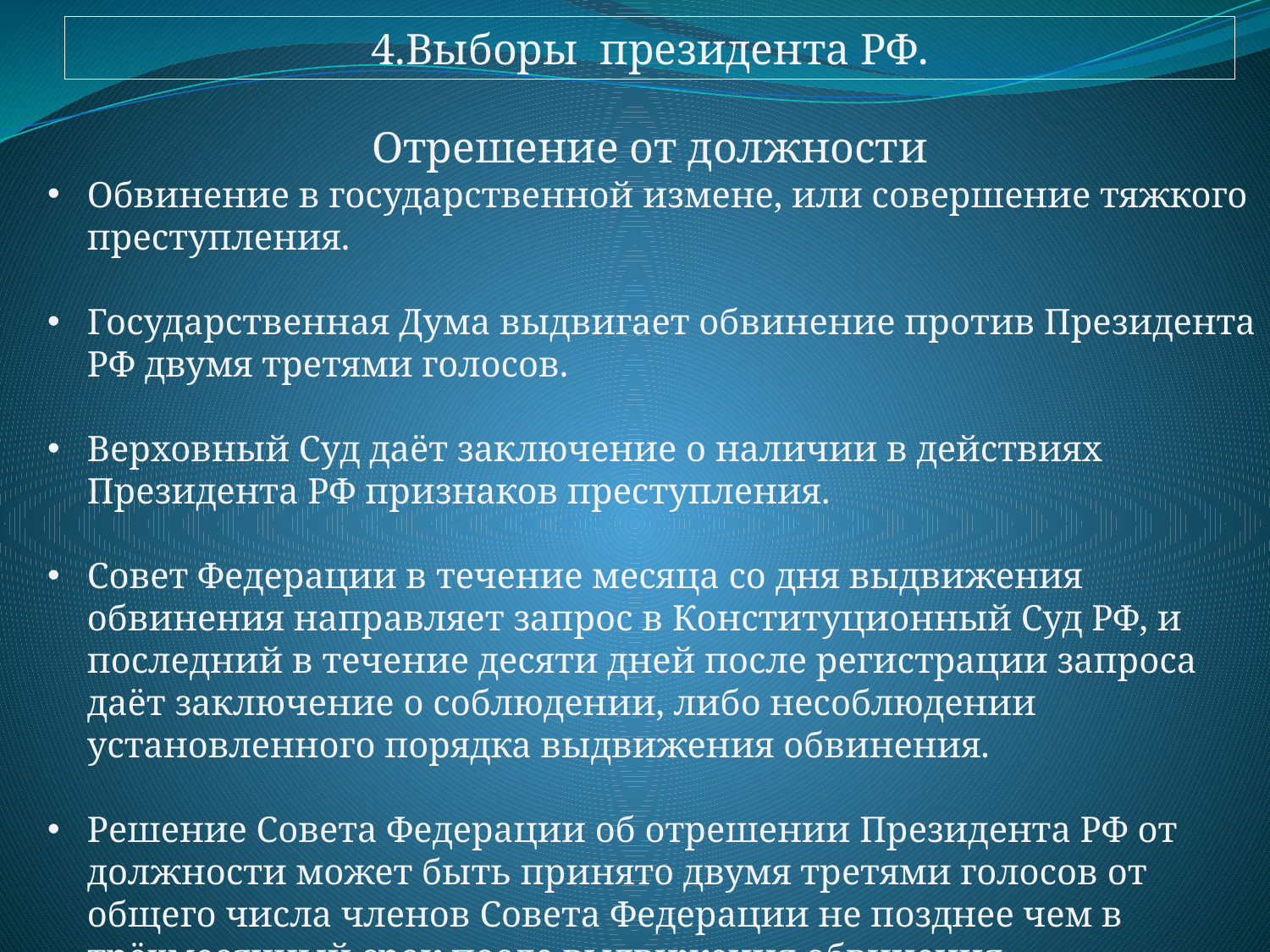

4.Выборы  президента РФ.
Отрешение от должности
Обвинение в государственной измене, или совершение тяжкого преступления.

Государственная Дума выдвигает обвинение против Президента РФ двумя третями голосов.

Верховный Суд даёт заключение о наличии в действиях Президента РФ признаков преступления.

Совет Федерации в течение месяца со дня выдвижения обвинения направляет запрос в Конституционный Суд РФ, и последний в течение десяти дней после регистрации запроса даёт заключение о соблюдении, либо несоблюдении установленного порядка выдвижения обвинения.

Решение Совета Федерации об отрешении Президента РФ от должности может быть принято двумя третями голосов от общего числа членов Совета Федерации не позднее чем в трёхмесячный срок после выдвижения обвинения.